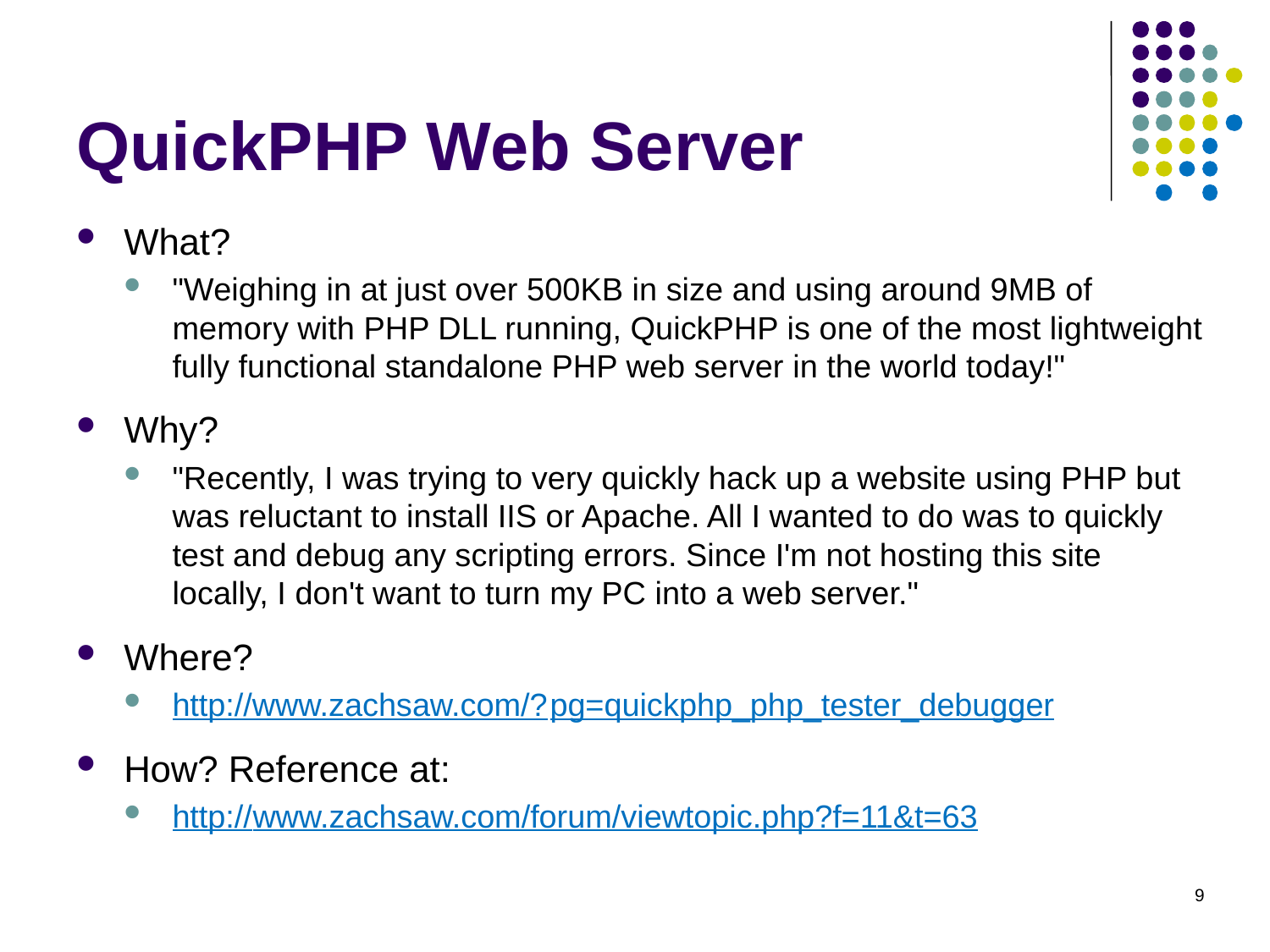

# QuickPHP Web Server
What?
"Weighing in at just over 500KB in size and using around 9MB of memory with PHP DLL running, QuickPHP is one of the most lightweight fully functional standalone PHP web server in the world today!"
Why?
"Recently, I was trying to very quickly hack up a website using PHP but was reluctant to install IIS or Apache. All I wanted to do was to quickly test and debug any scripting errors. Since I'm not hosting this site locally, I don't want to turn my PC into a web server."
Where?
http://www.zachsaw.com/?pg=quickphp_php_tester_debugger
How? Reference at:
http://www.zachsaw.com/forum/viewtopic.php?f=11&t=63
9